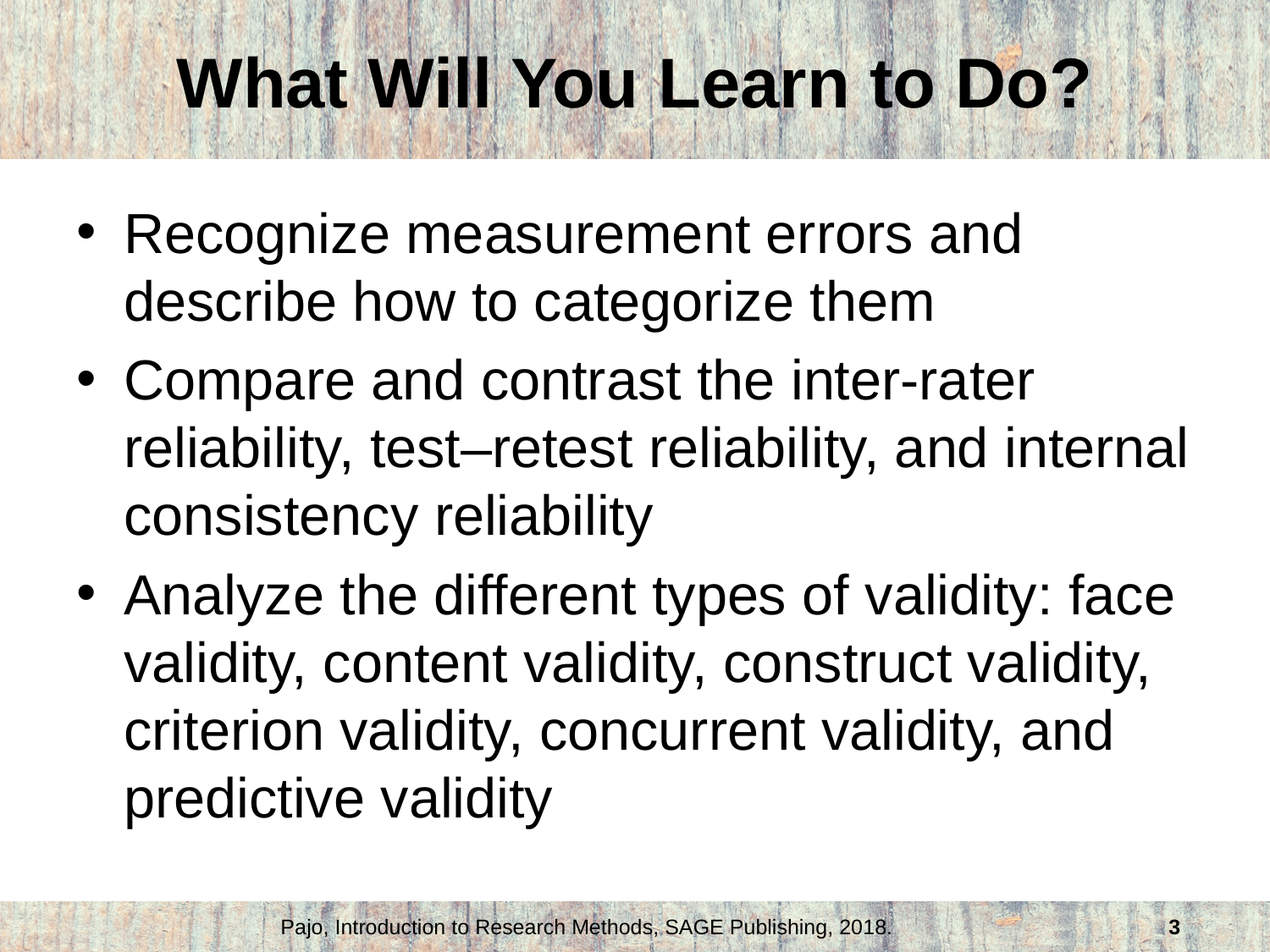

# What Will You Learn to Do?
Recognize measurement errors and describe how to categorize them
Compare and contrast the inter-rater reliability, test–retest reliability, and internal consistency reliability
Analyze the different types of validity: face validity, content validity, construct validity, criterion validity, concurrent validity, and predictive validity

Pajo, Introduction to Research Methods, SAGE Publishing, 2018.
3